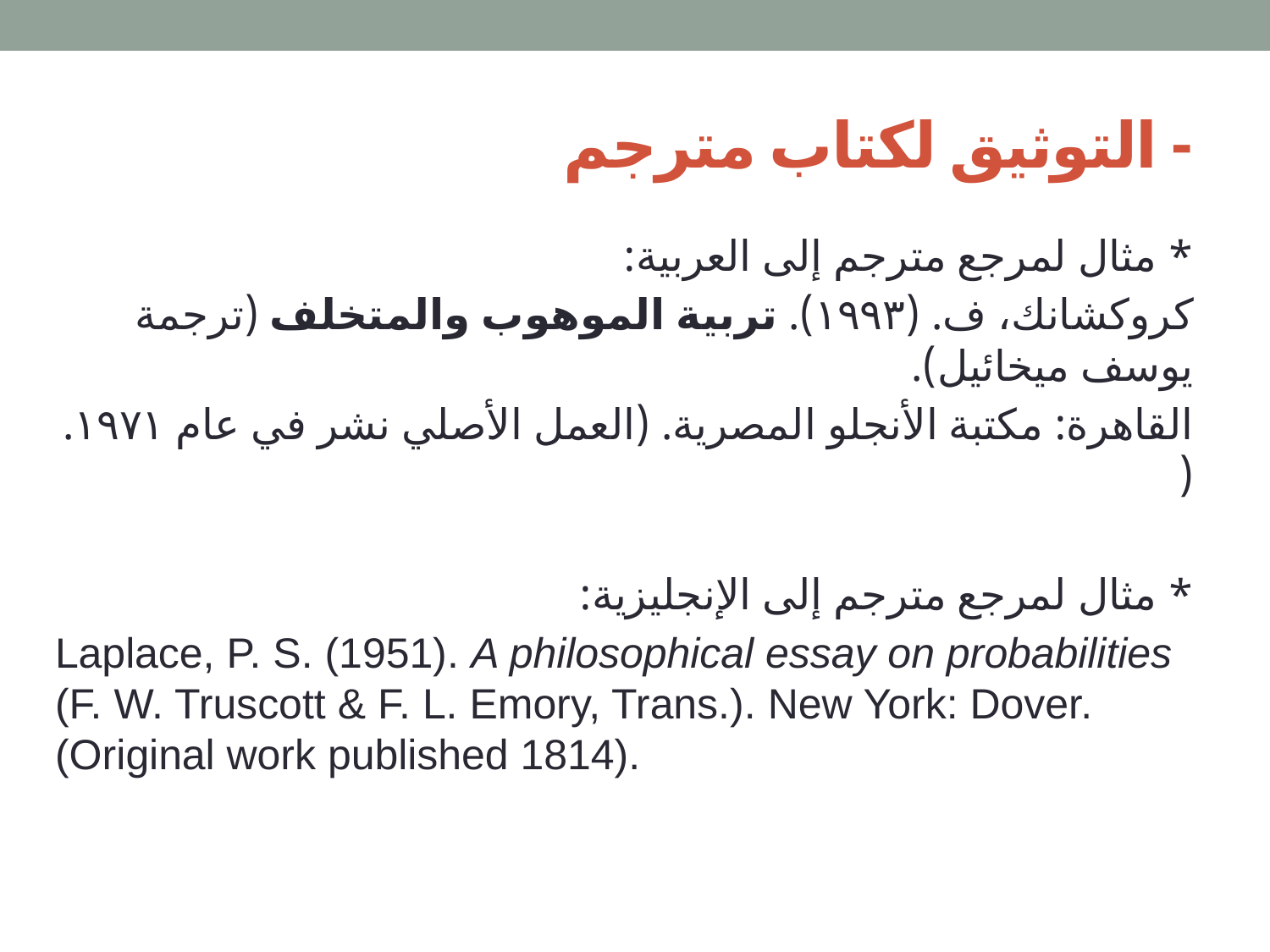

# - التوثيق لكتاب مترجم
* مثال لمرجع مترجم إلى العربية:
كروكشانك، ف. (١٩٩٣). تربية الموهوب والمتخلف (ترجمة يوسف ميخائيل).
القاهرة: مكتبة الأنجلو المصرية. (العمل الأصلي نشر في عام ١٩٧١.(

* مثال لمرجع مترجم إلى الإنجليزية:
Laplace, P. S. (1951). A philosophical essay on probabilities (F. W. Truscott & F. L. Emory, Trans.). New York: Dover. (Original work published 1814).